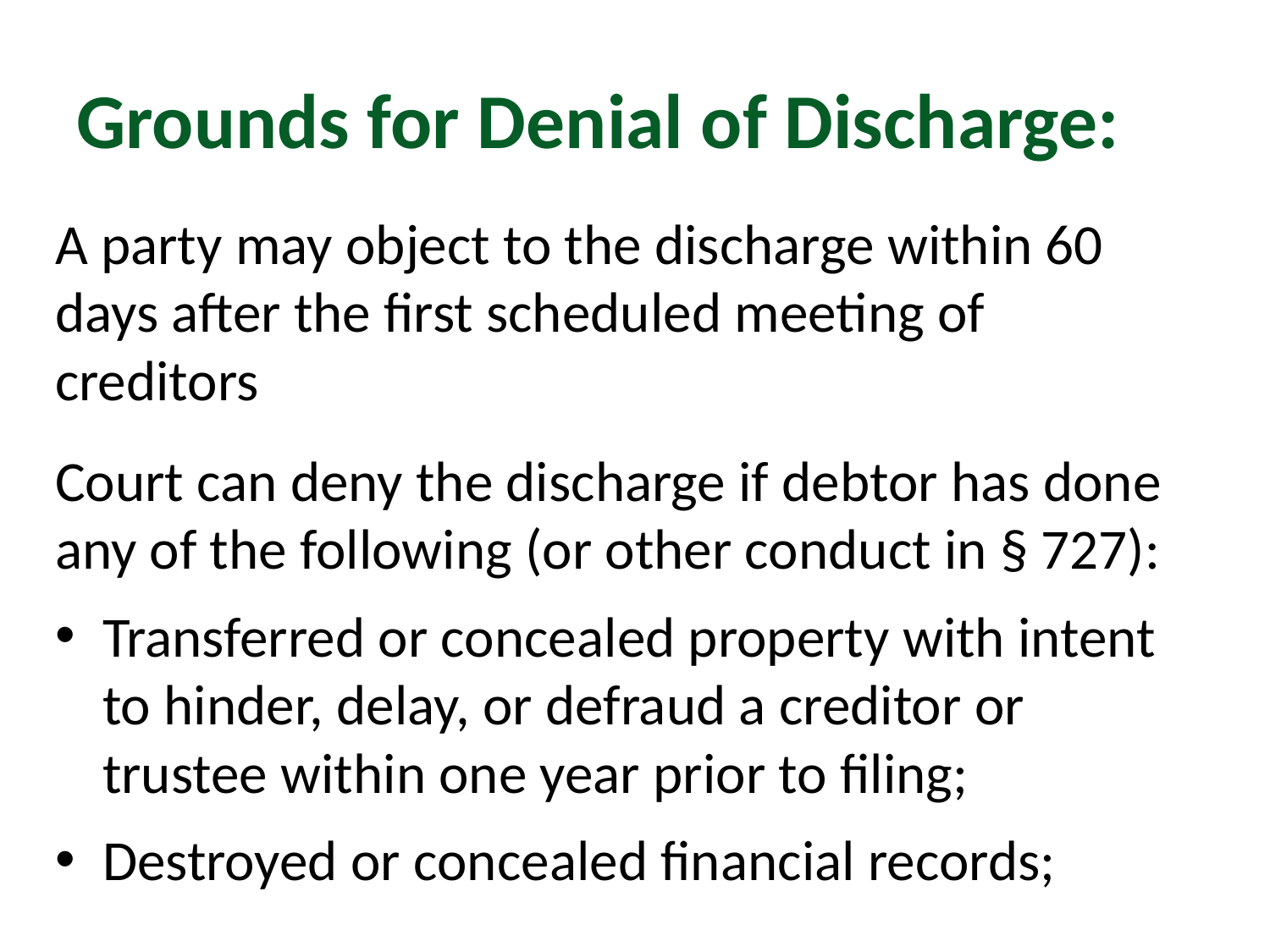

# Grounds for Denial of Discharge:
A party may object to the discharge within 60 days after the first scheduled meeting of creditors
Court can deny the discharge if debtor has done any of the following (or other conduct in § 727):
Transferred or concealed property with intent to hinder, delay, or defraud a creditor or trustee within one year prior to filing;
Destroyed or concealed financial records;